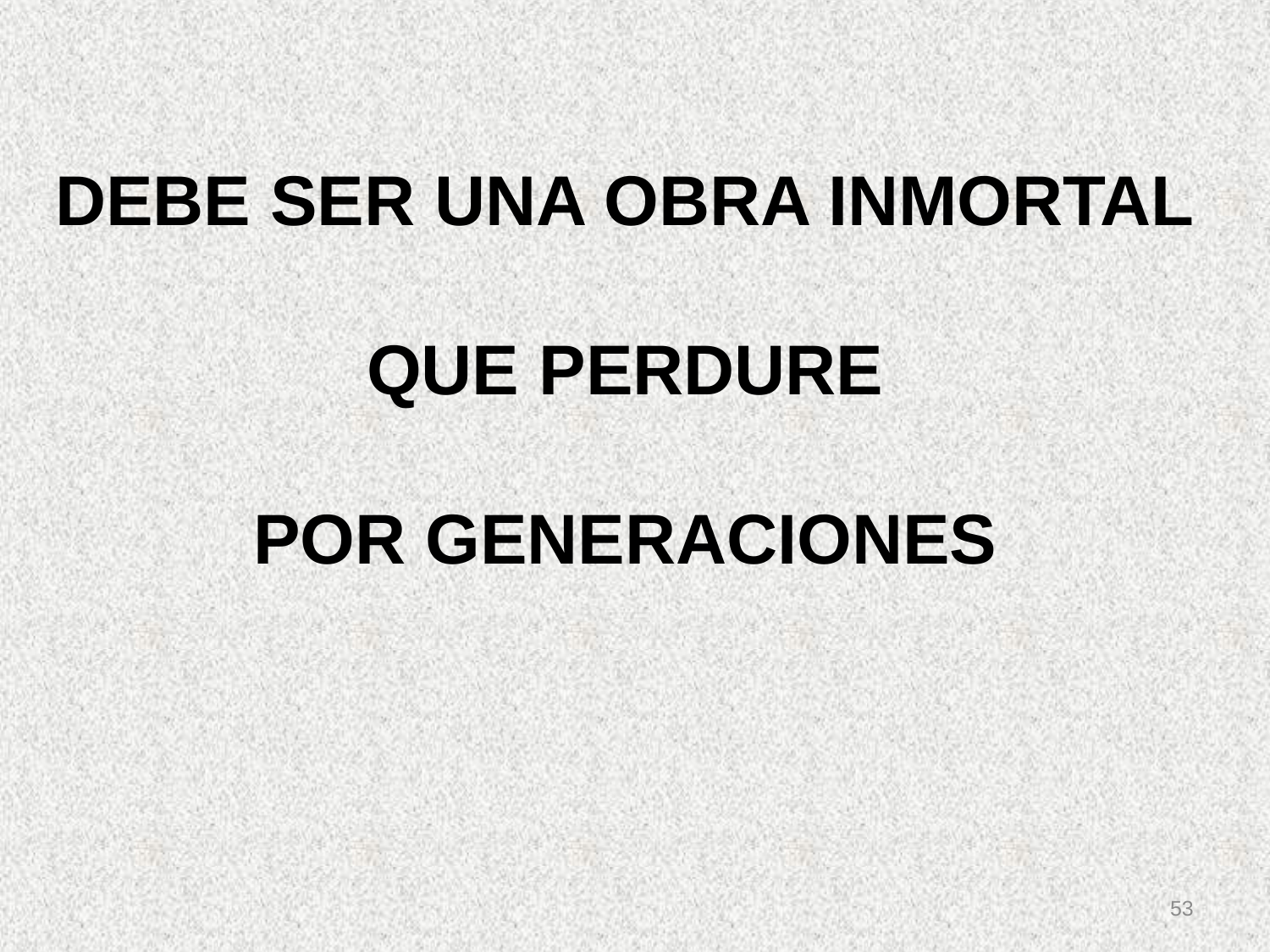

DEBE SER UNA OBRA INMORTAL

QUE PERDURE

POR GENERACIONES

53